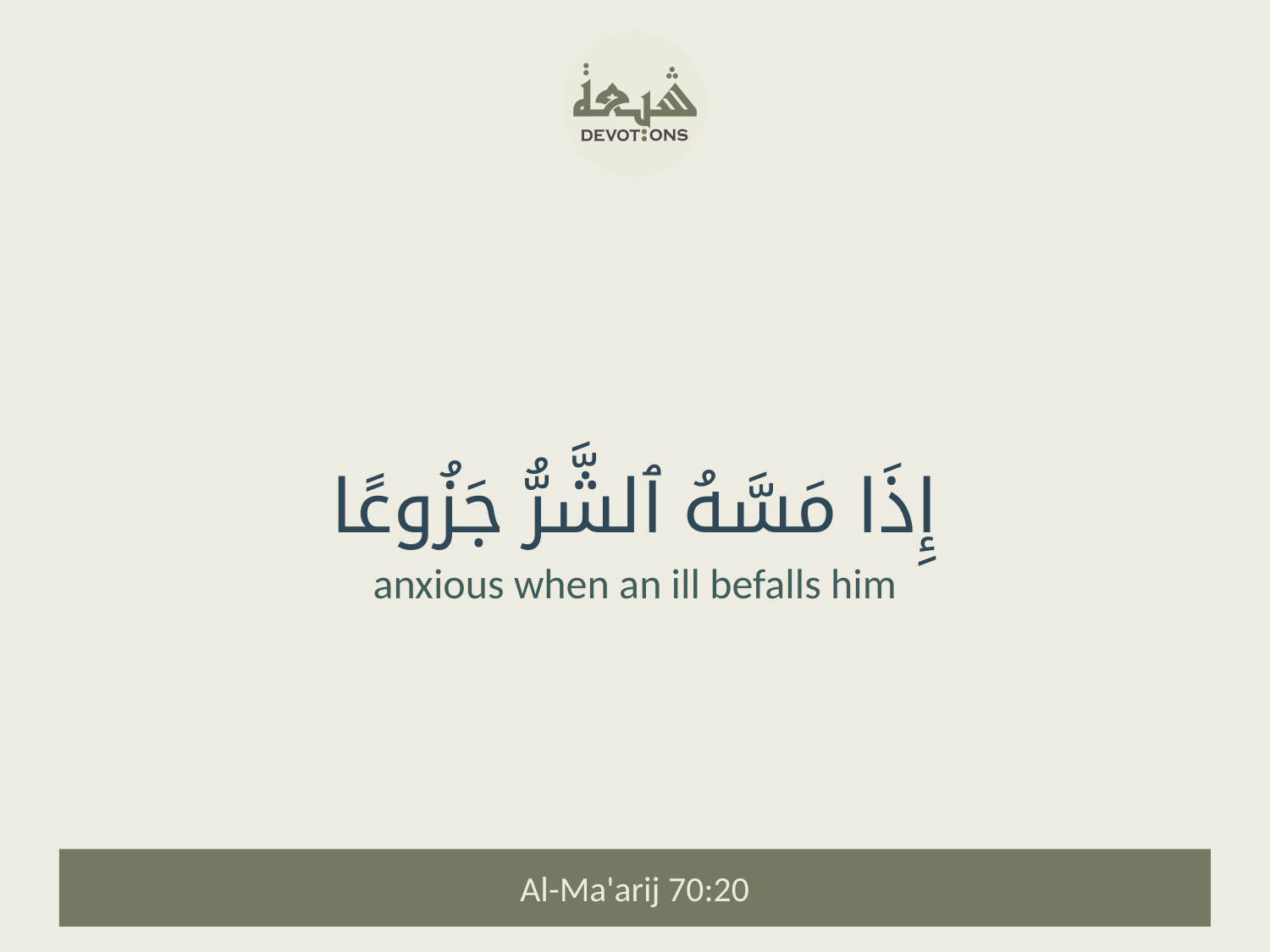

إِذَا مَسَّهُ ٱلشَّرُّ جَزُوعًا
anxious when an ill befalls him
Al-Ma'arij 70:20